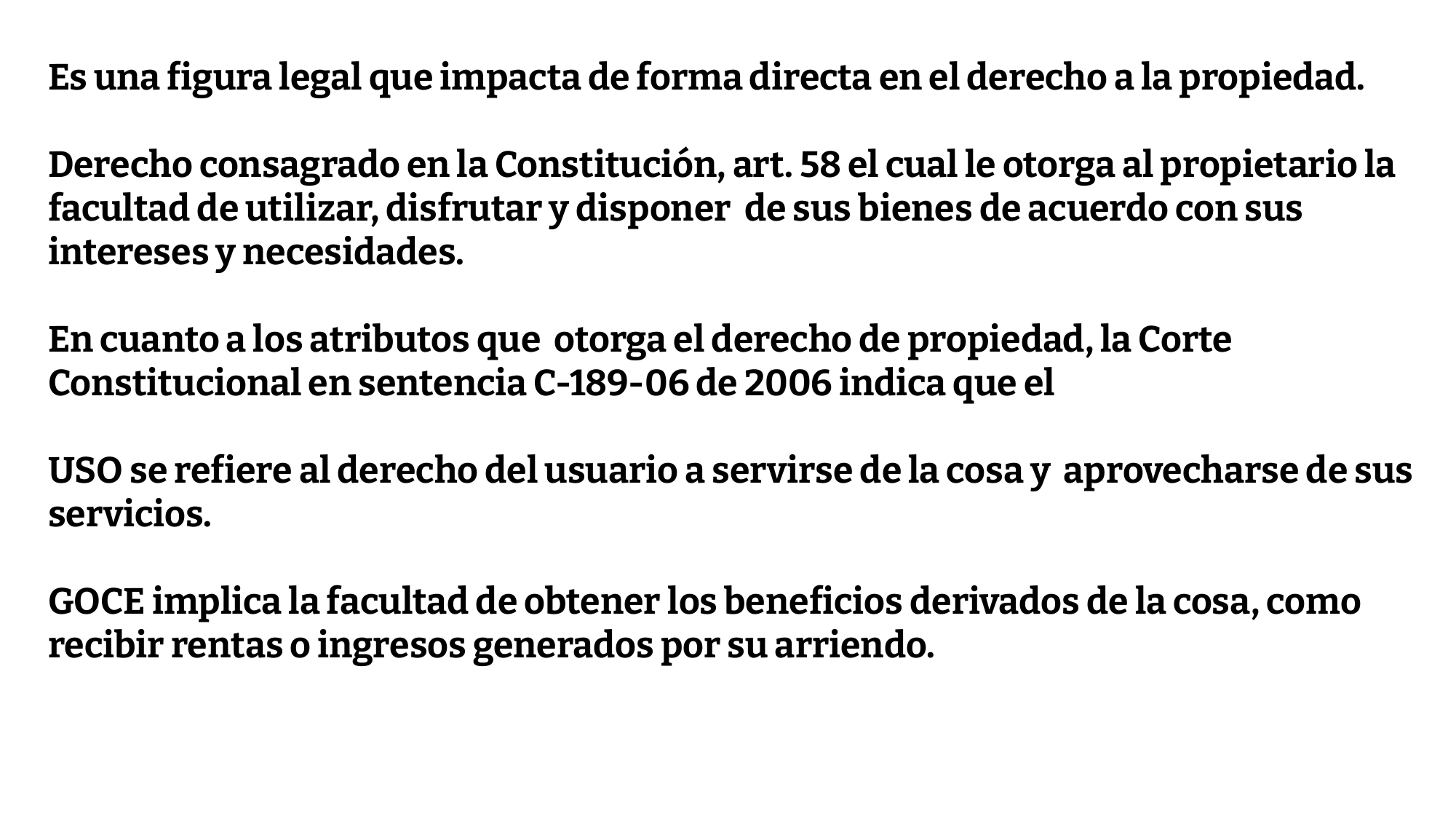

Es una figura legal que impacta de forma directa en el derecho a la propiedad.

Derecho consagrado en la Constitución, art. 58 el cual le otorga al propietario la facultad de utilizar, disfrutar y disponer  de sus bienes de acuerdo con sus intereses y necesidades.

En cuanto a los atributos que  otorga el derecho de propiedad, la Corte  Constitucional en sentencia C-189-06 de 2006 indica que el

USO se refiere al derecho del usuario a servirse de la cosa y  aprovecharse de sus servicios.

GOCE implica la facultad de obtener los beneficios derivados de la cosa, como recibir rentas o ingresos generados por su arriendo.